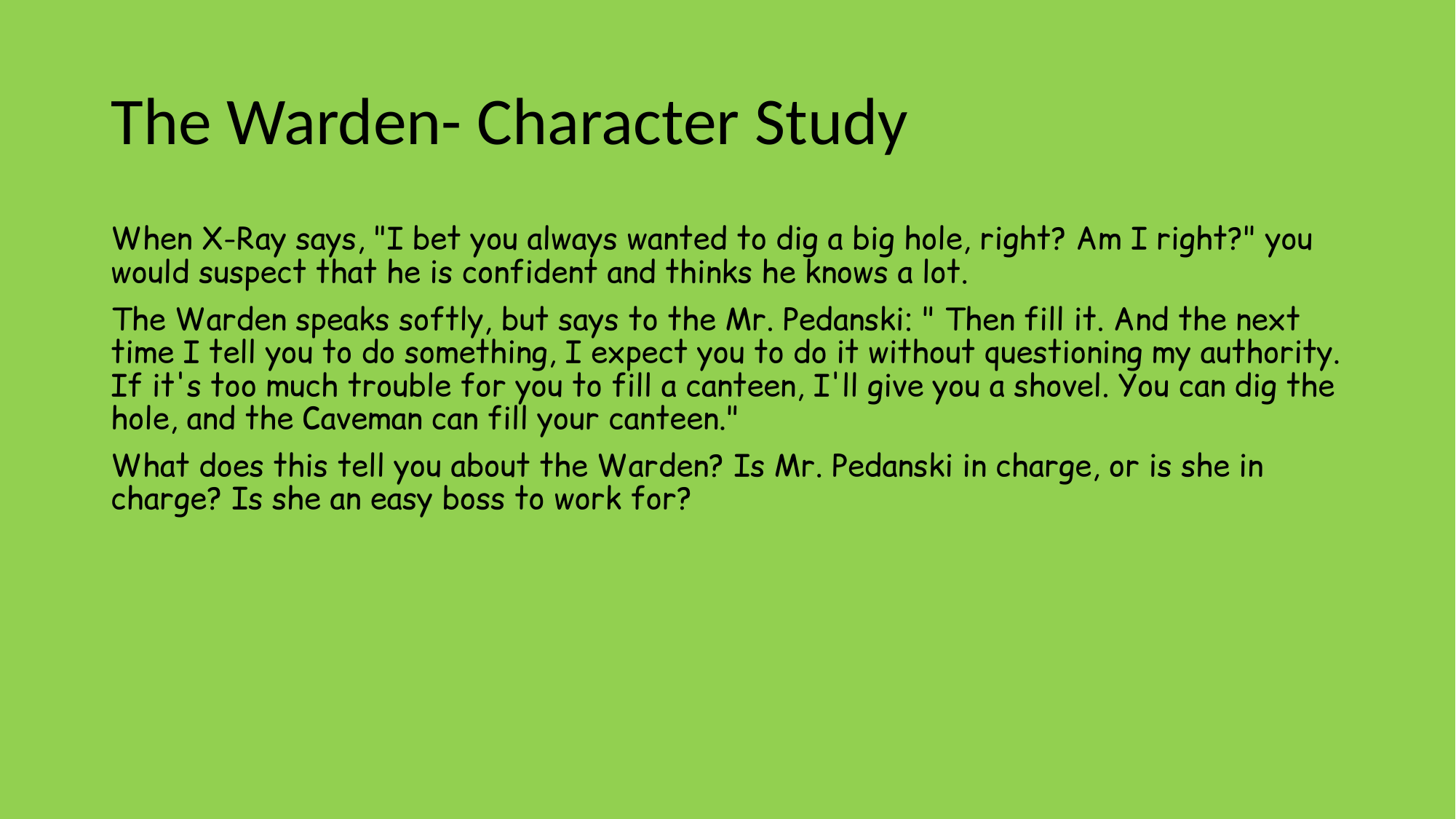

# The Warden- Character Study
When X-Ray says, "I bet you always wanted to dig a big hole, right? Am I right?" you would suspect that he is confident and thinks he knows a lot.
The Warden speaks softly, but says to the Mr. Pedanski: " Then fill it. And the next time I tell you to do something, I expect you to do it without questioning my authority. If it's too much trouble for you to fill a canteen, I'll give you a shovel. You can dig the hole, and the Caveman can fill your canteen."
What does this tell you about the Warden? Is Mr. Pedanski in charge, or is she in charge? Is she an easy boss to work for?